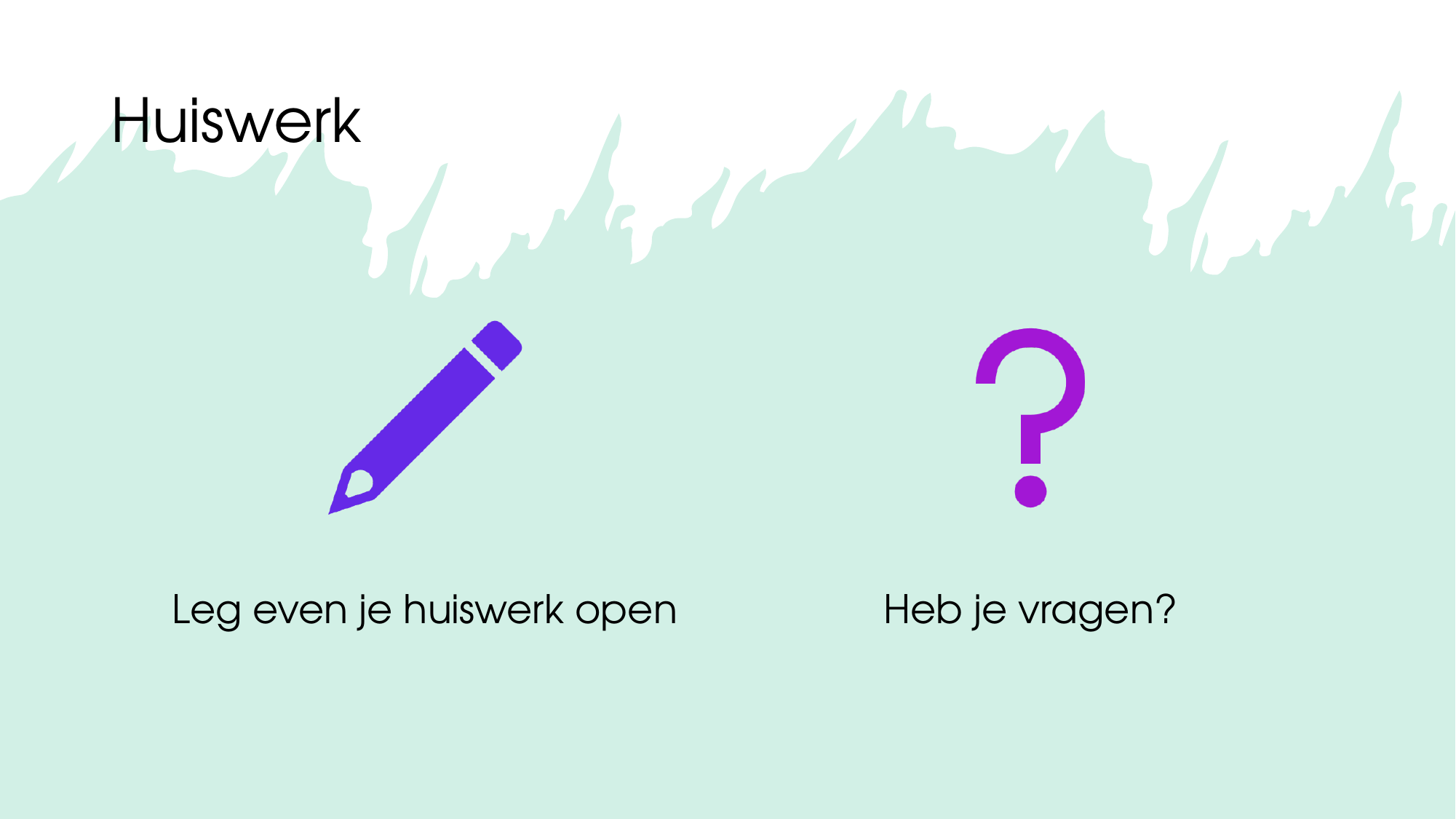

# Huiswerk

Leg even je huiswerk open
Heb je vragen?